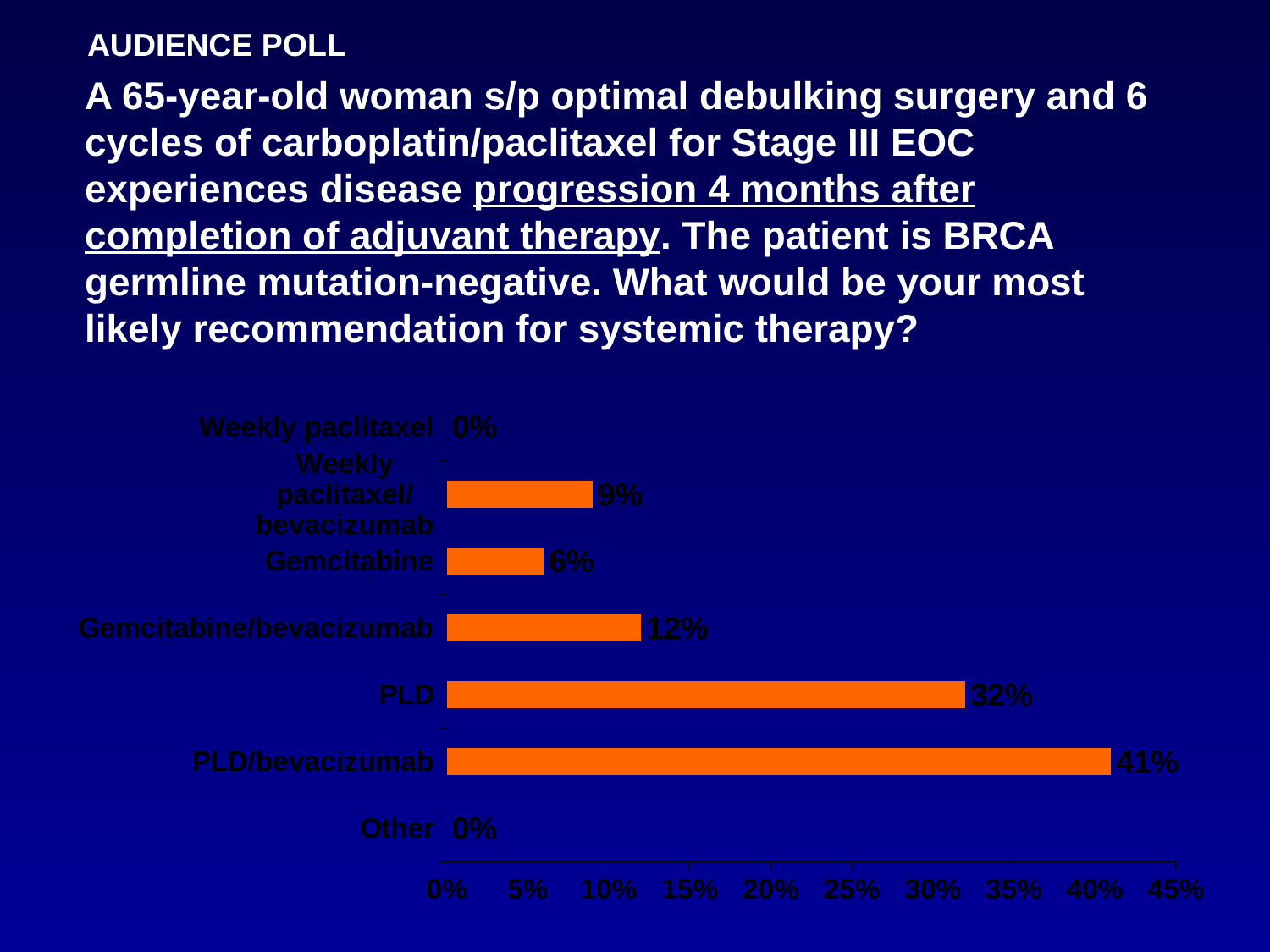

AUDIENCE POLL
A 65-year-old woman s/p optimal debulking surgery and 6 cycles of carboplatin/paclitaxel for Stage III EOC experiences disease progression 4 months after completion of adjuvant therapy. The patient is BRCA germline mutation-negative. What would be your most likely recommendation for systemic therapy?

### Chart

| Category | Series 1 |
|---|---|
| Other | 0.0 |
| PLD/bevacizumab | 0.41 |
| PLD | 0.32 |
| Gemcitabine/bevacizumab | 0.12 |
| Gemcitabine | 0.06 |
| Weekly paclitaxel/bevacizumab | 0.09 |
| Weekly paclitaxel | 0.0 |